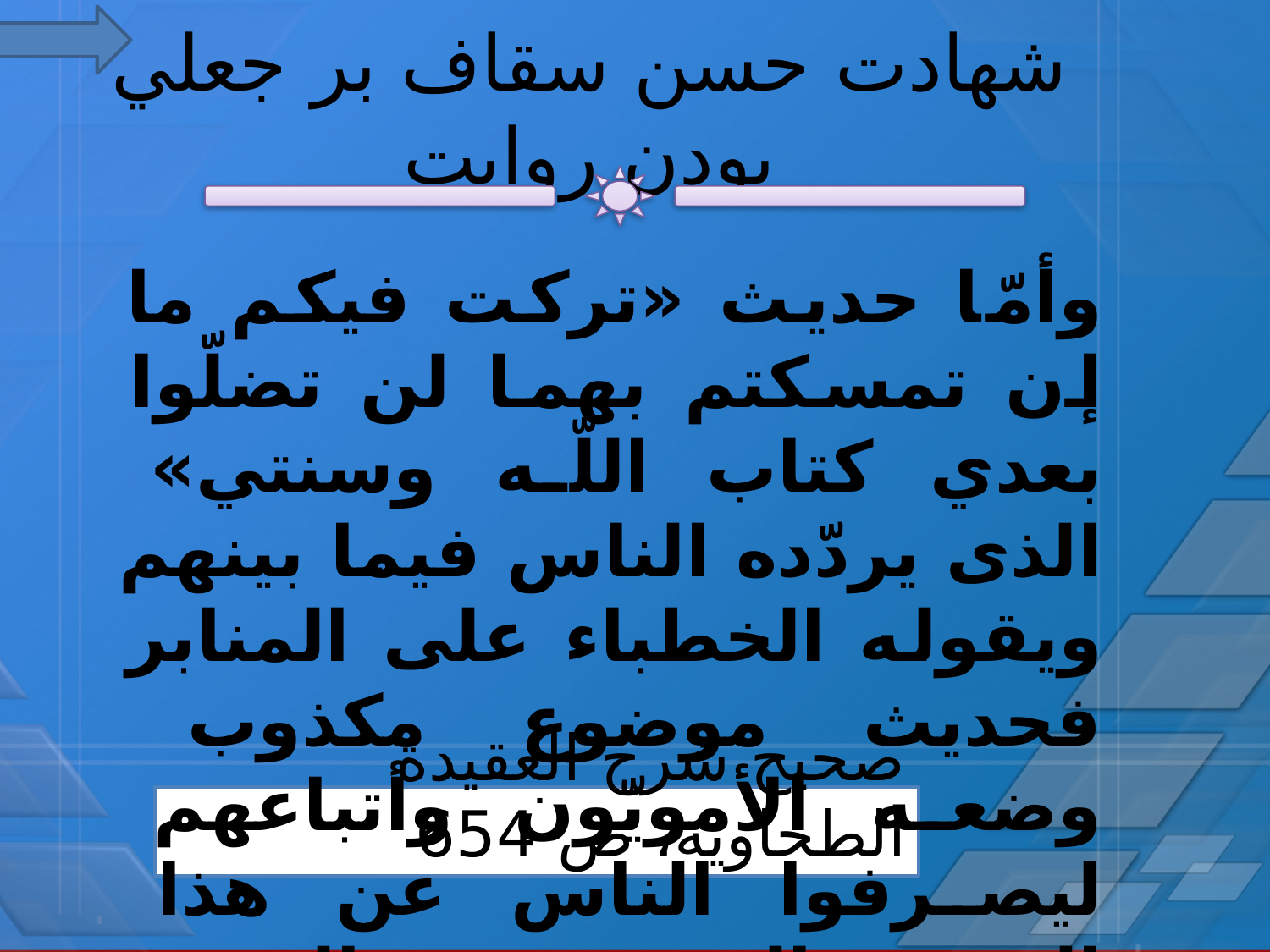

# شهادت حسن سقاف بر جعلي بودن روايت

وأمّا حديث «تركت فيكم ما إن تمسكتم بهما لن تضلّوا بعدي كتاب اللّه وسنتي» الذى يردّده الناس فيما بينهم ويقوله الخطباء على المنابر فحديث موضوع مكذوب وضعه الأمويّون وأتباعهم ليصرفوا الناس عن هذا الحديث الصحيح فى العترة، فانتبه لذلك جدّا
صحيح شرح العقيدة الطحاوية، ص 654